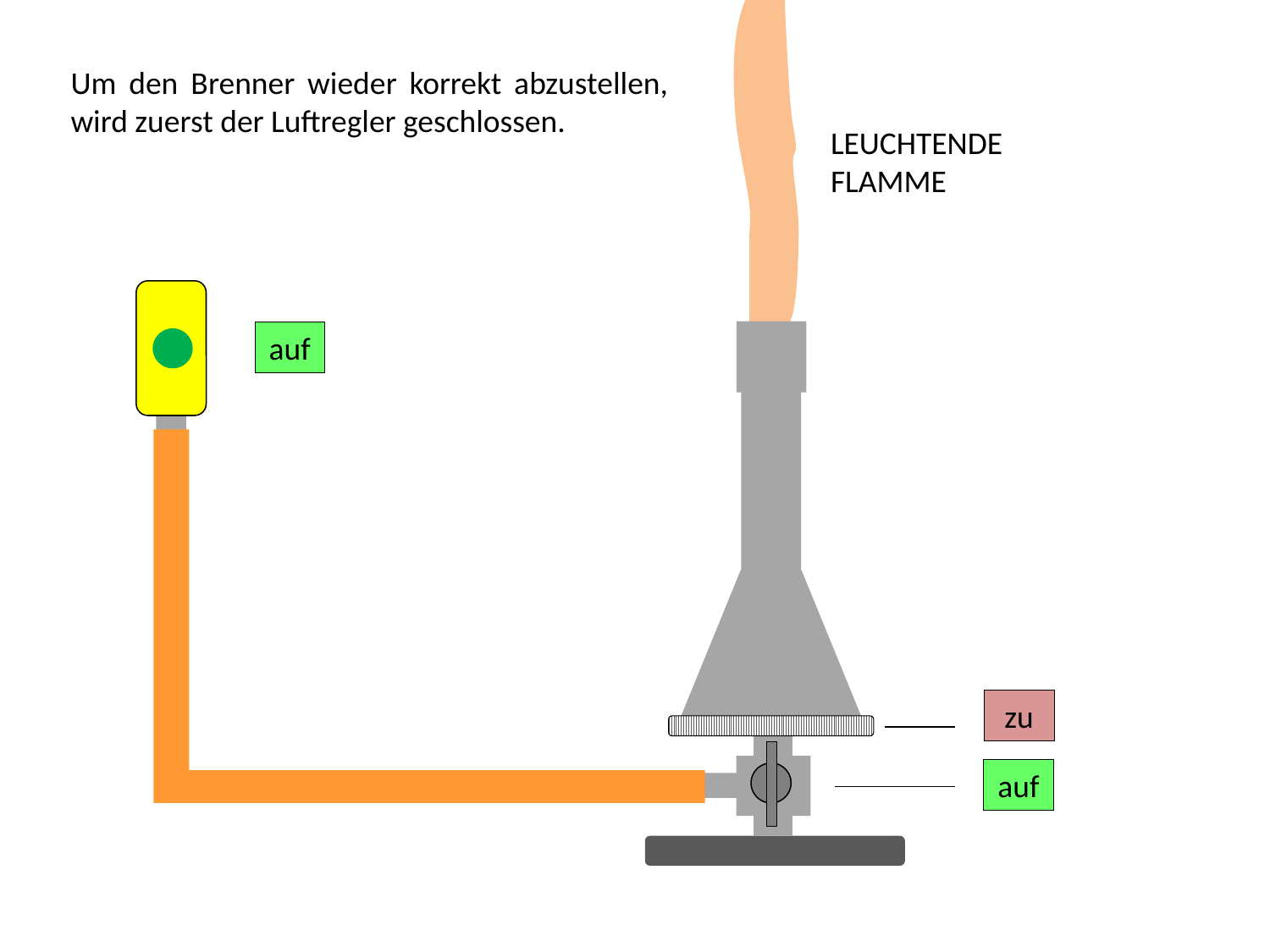

Um den Brenner wieder korrekt abzustellen, wird zuerst der Luftregler geschlossen.

LEUCHTENDE
FLAMME

auf

zu

auf